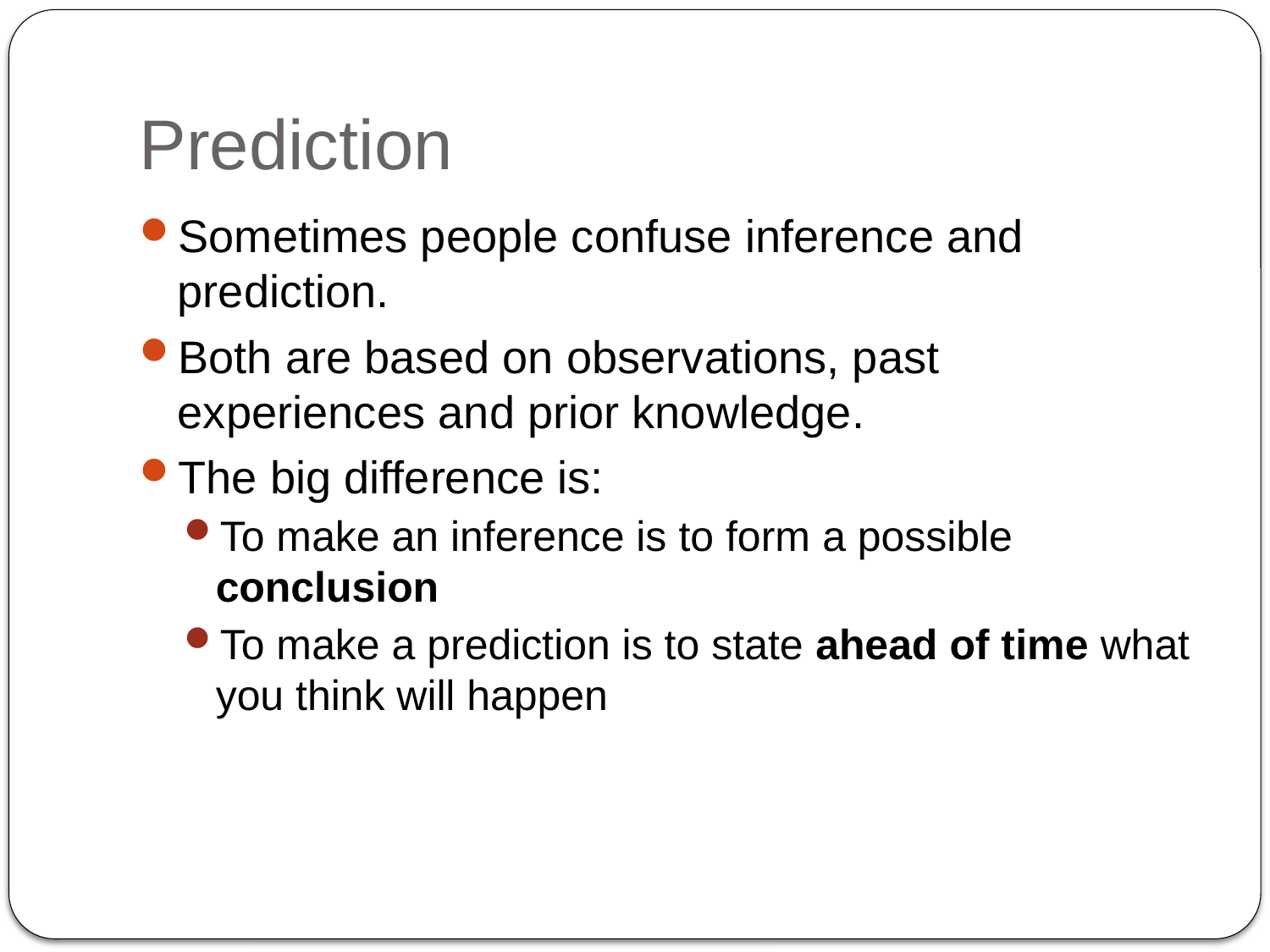

# Prediction
Sometimes people confuse inference and prediction.
Both are based on observations, past experiences and prior knowledge.
The big difference is:
To make an inference is to form a possible conclusion
To make a prediction is to state ahead of time what you think will happen